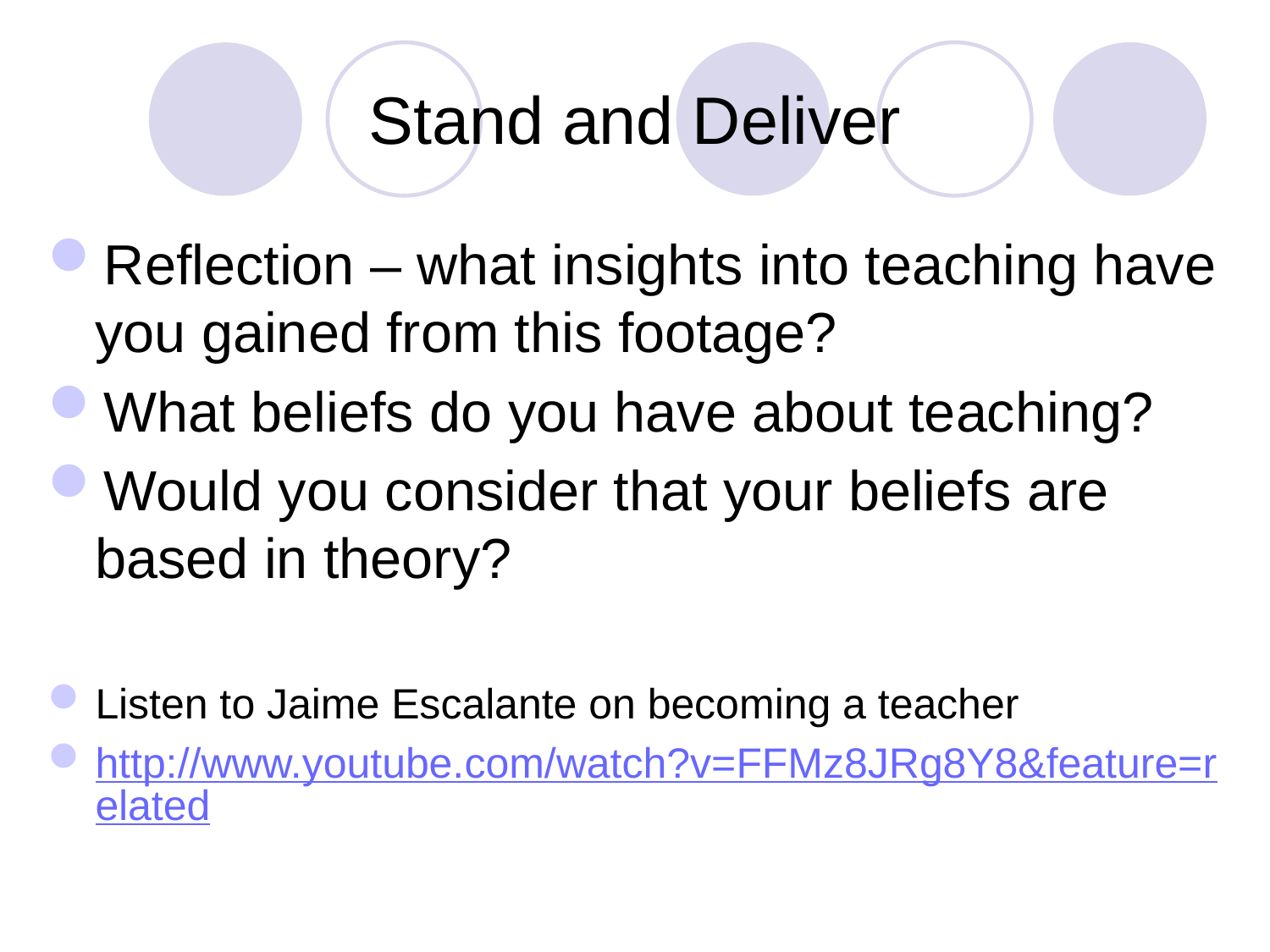

# Stand and Deliver
Reflection – what insights into teaching have you gained from this footage?
What beliefs do you have about teaching?
Would you consider that your beliefs are based in theory?

Listen to Jaime Escalante on becoming a teacher
http://www.youtube.com/watch?v=FFMz8JRg8Y8&feature=related